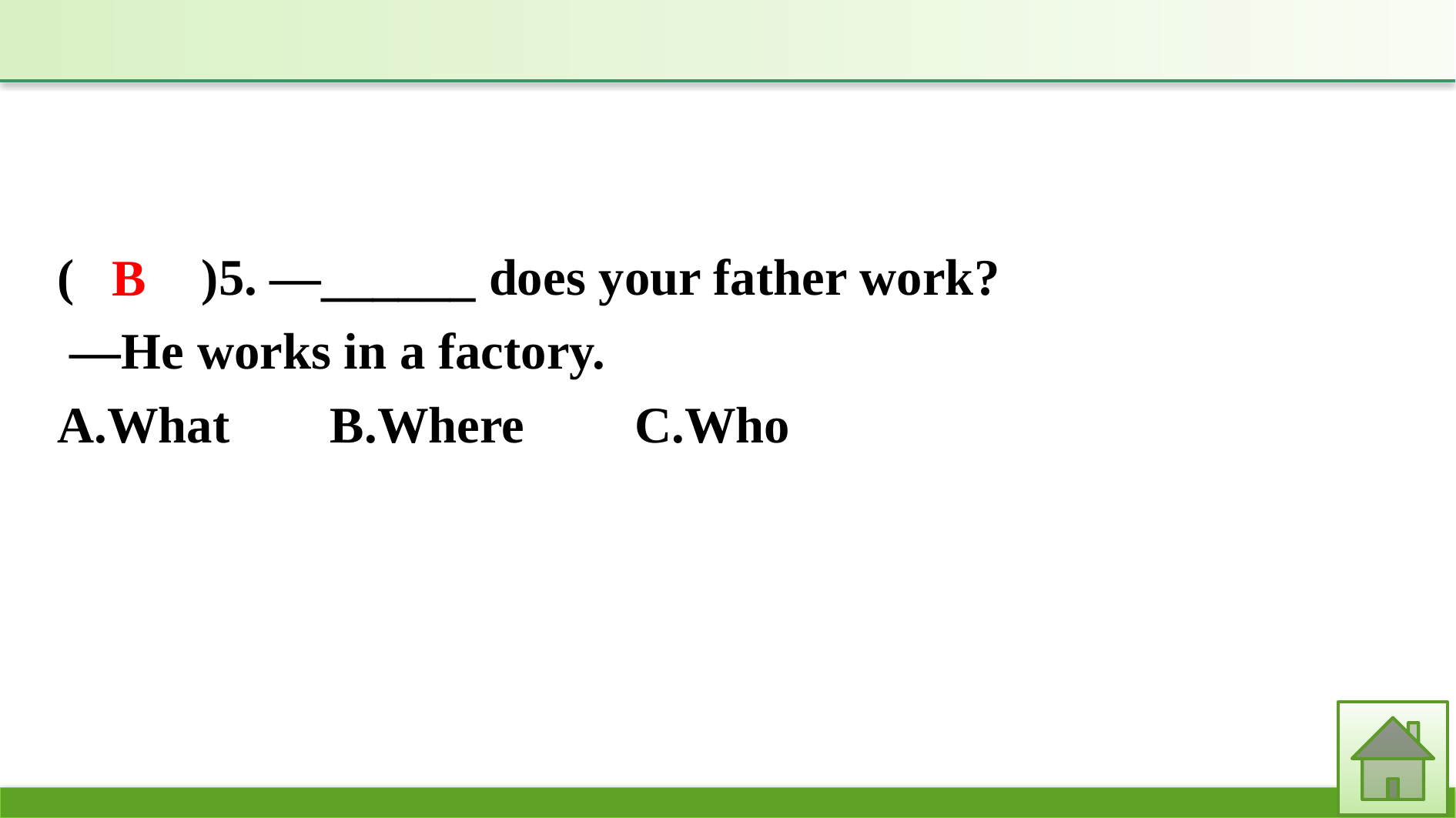

(　　)5. —______ does your father work?
 —He works in a factory.
A.What	B.Where		C.Who
B